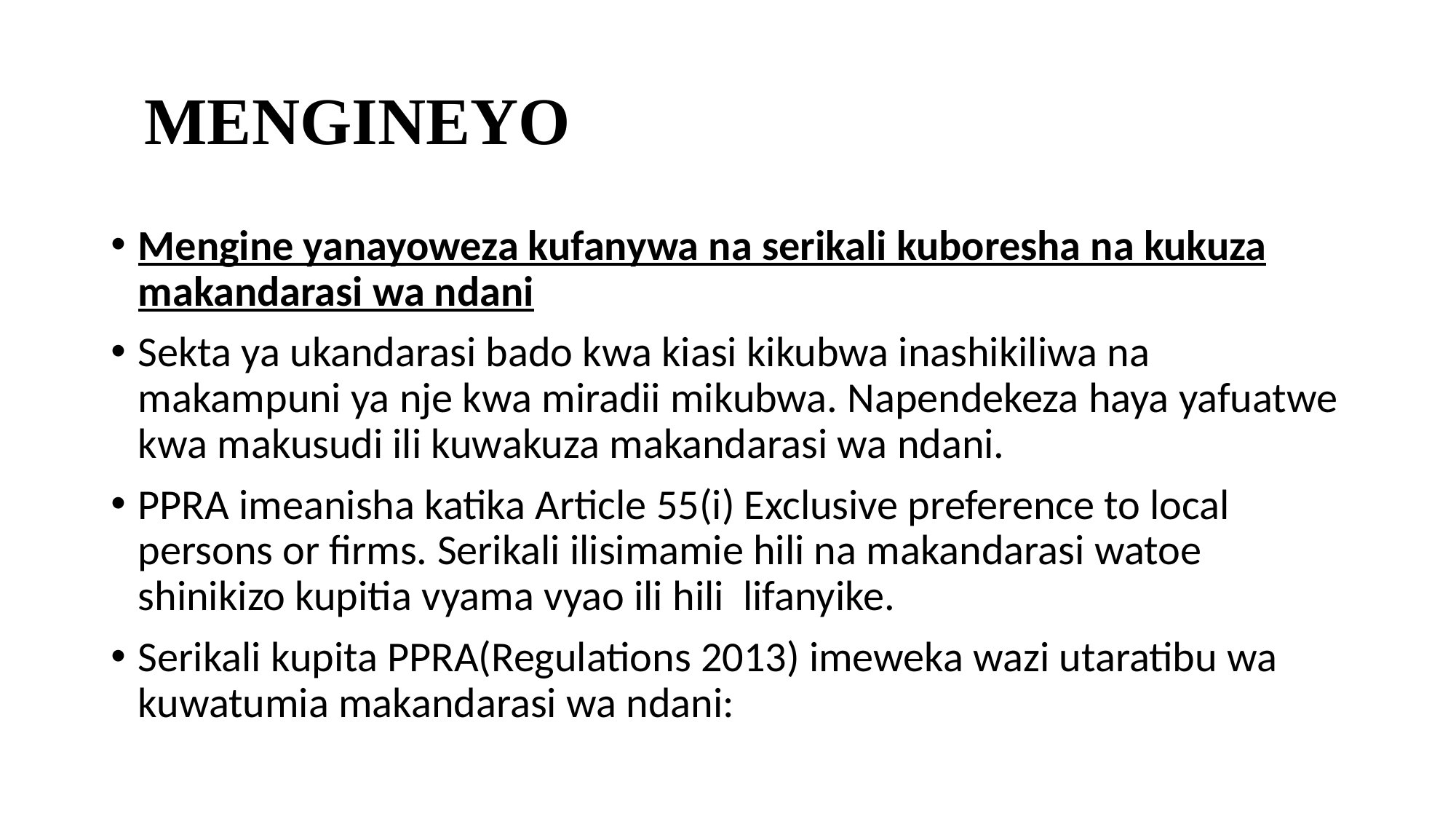

# MENGINEYO
Mengine yanayoweza kufanywa na serikali kuboresha na kukuza makandarasi wa ndani
Sekta ya ukandarasi bado kwa kiasi kikubwa inashikiliwa na makampuni ya nje kwa miradii mikubwa. Napendekeza haya yafuatwe kwa makusudi ili kuwakuza makandarasi wa ndani.
PPRA imeanisha katika Article 55(i) Exclusive preference to local persons or firms. Serikali ilisimamie hili na makandarasi watoe shinikizo kupitia vyama vyao ili hili  lifanyike.
Serikali kupita PPRA(Regulations 2013) imeweka wazi utaratibu wa kuwatumia makandarasi wa ndani: